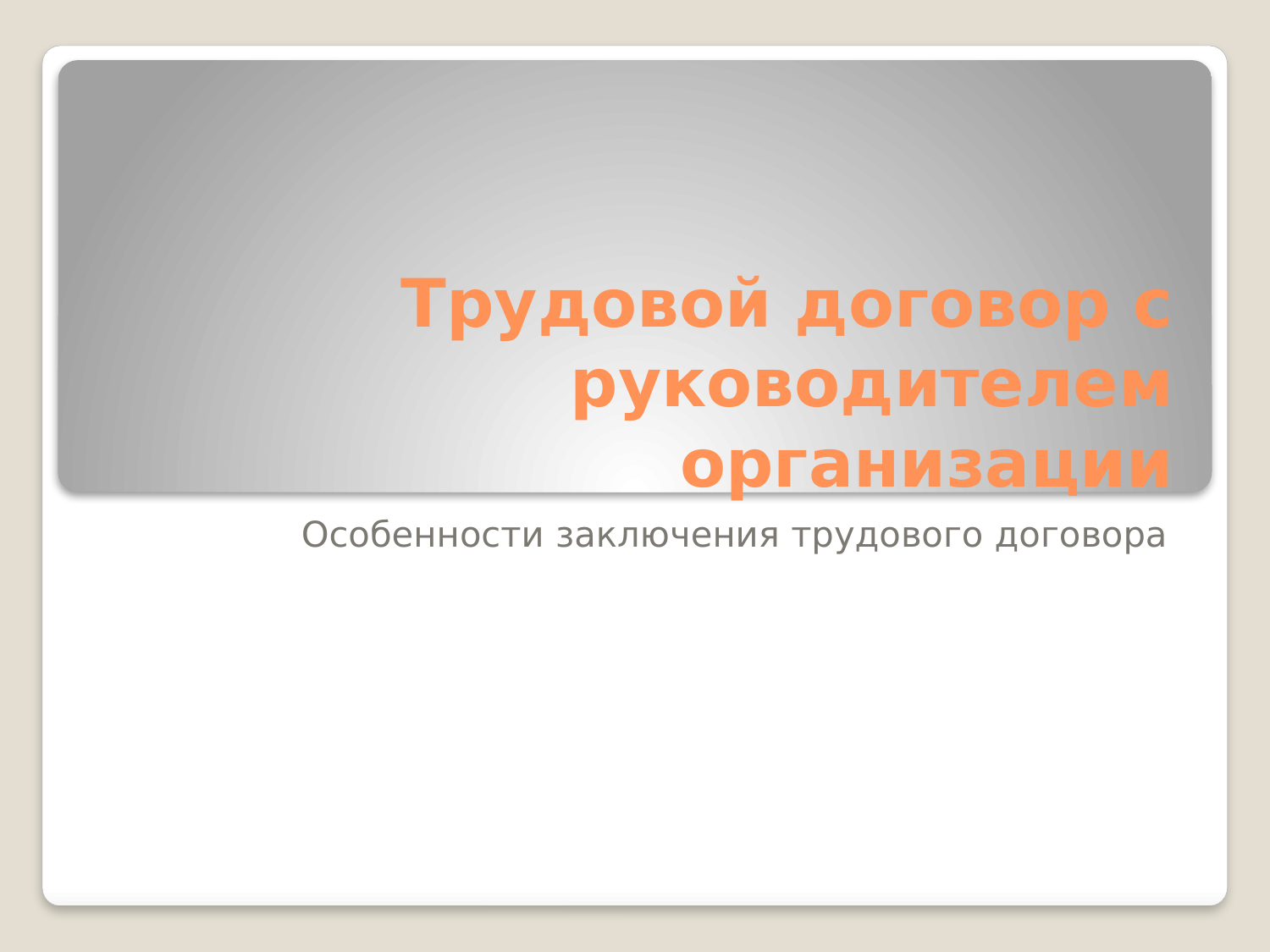

# Трудовой договор с руководителем организации
Особенности заключения трудового договора